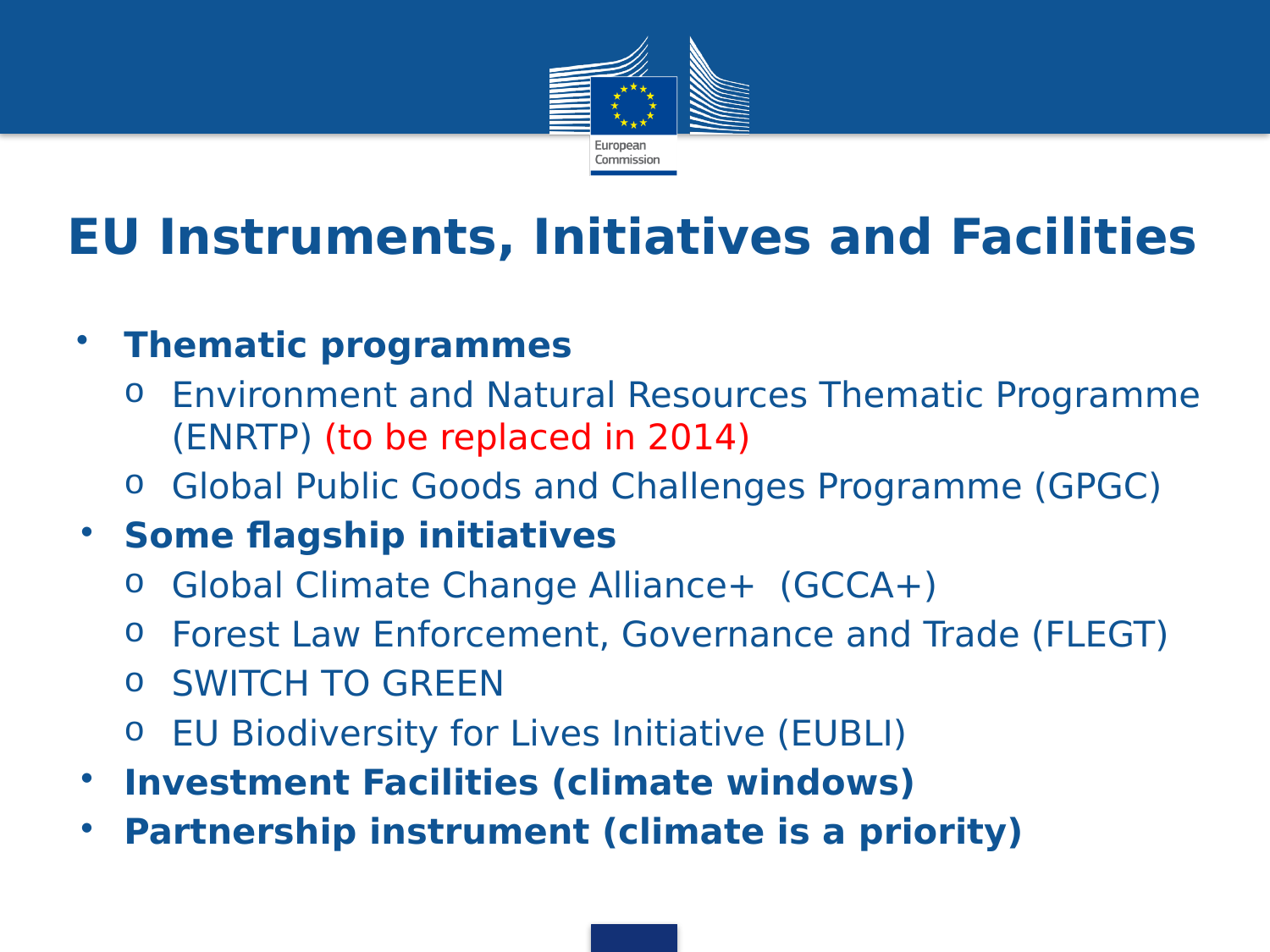

# EU Instruments, Initiatives and Facilities
Thematic programmes
Environment and Natural Resources Thematic Programme (ENRTP) (to be replaced in 2014)
Global Public Goods and Challenges Programme (GPGC)
Some flagship initiatives
Global Climate Change Alliance+  (GCCA+)
Forest Law Enforcement, Governance and Trade (FLEGT)
SWITCH TO GREEN
EU Biodiversity for Lives Initiative (EUBLI)
Investment Facilities (climate windows)
Partnership instrument (climate is a priority)